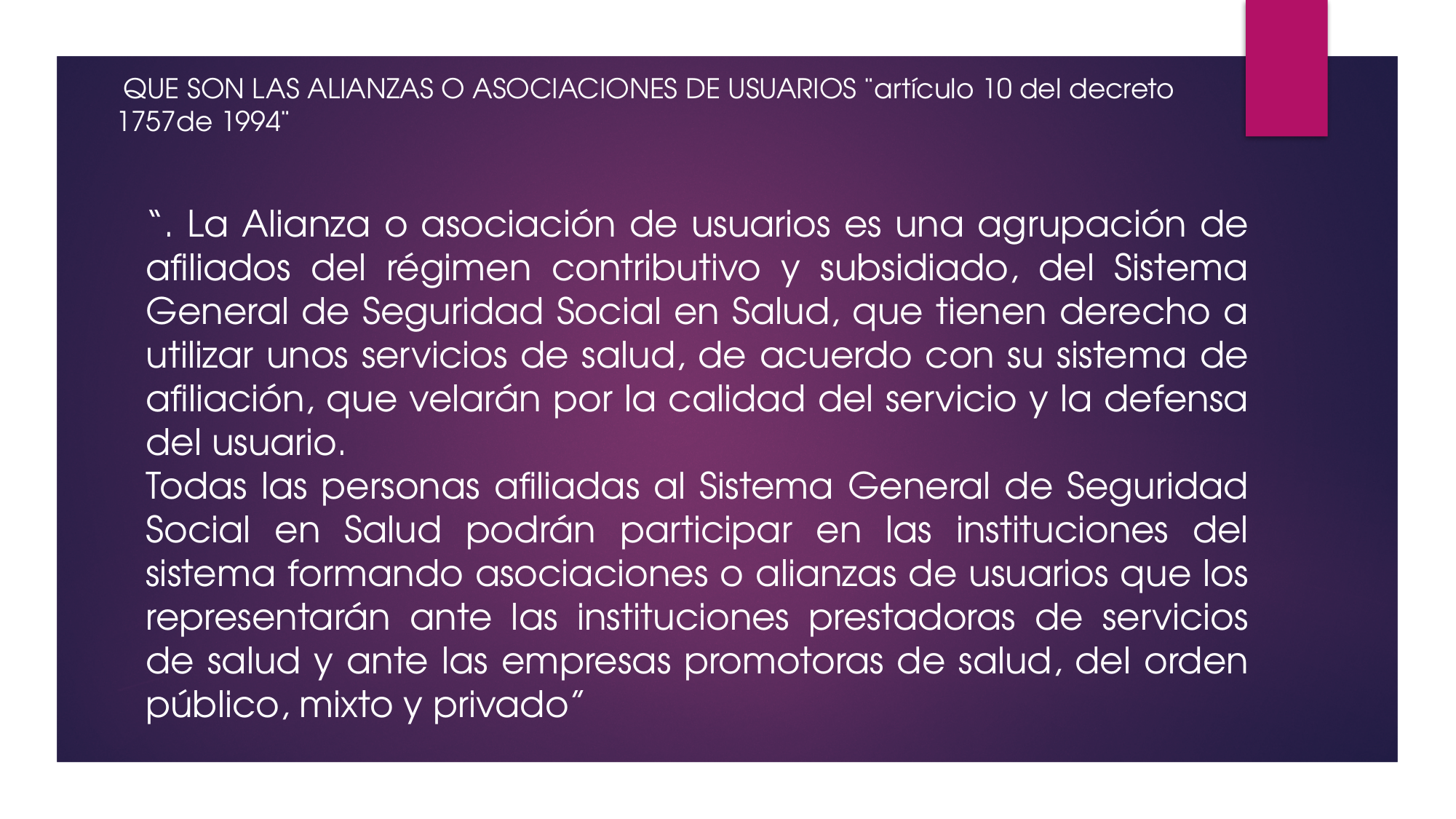

QUE SON LAS ALIANZAS O ASOCIACIONES DE USUARIOS ¨artículo 10 del decreto 1757de 1994¨
“. La Alianza o asociación de usuarios es una agrupación de afiliados del régimen contributivo y subsidiado, del Sistema General de Seguridad Social en Salud, que tienen derecho a utilizar unos servicios de salud, de acuerdo con su sistema de afiliación, que velarán por la calidad del servicio y la defensa del usuario.
Todas las personas afiliadas al Sistema General de Seguridad Social en Salud podrán participar en las instituciones del sistema formando asociaciones o alianzas de usuarios que los representarán ante las instituciones prestadoras de servicios de salud y ante las empresas promotoras de salud, del orden público, mixto y privado”